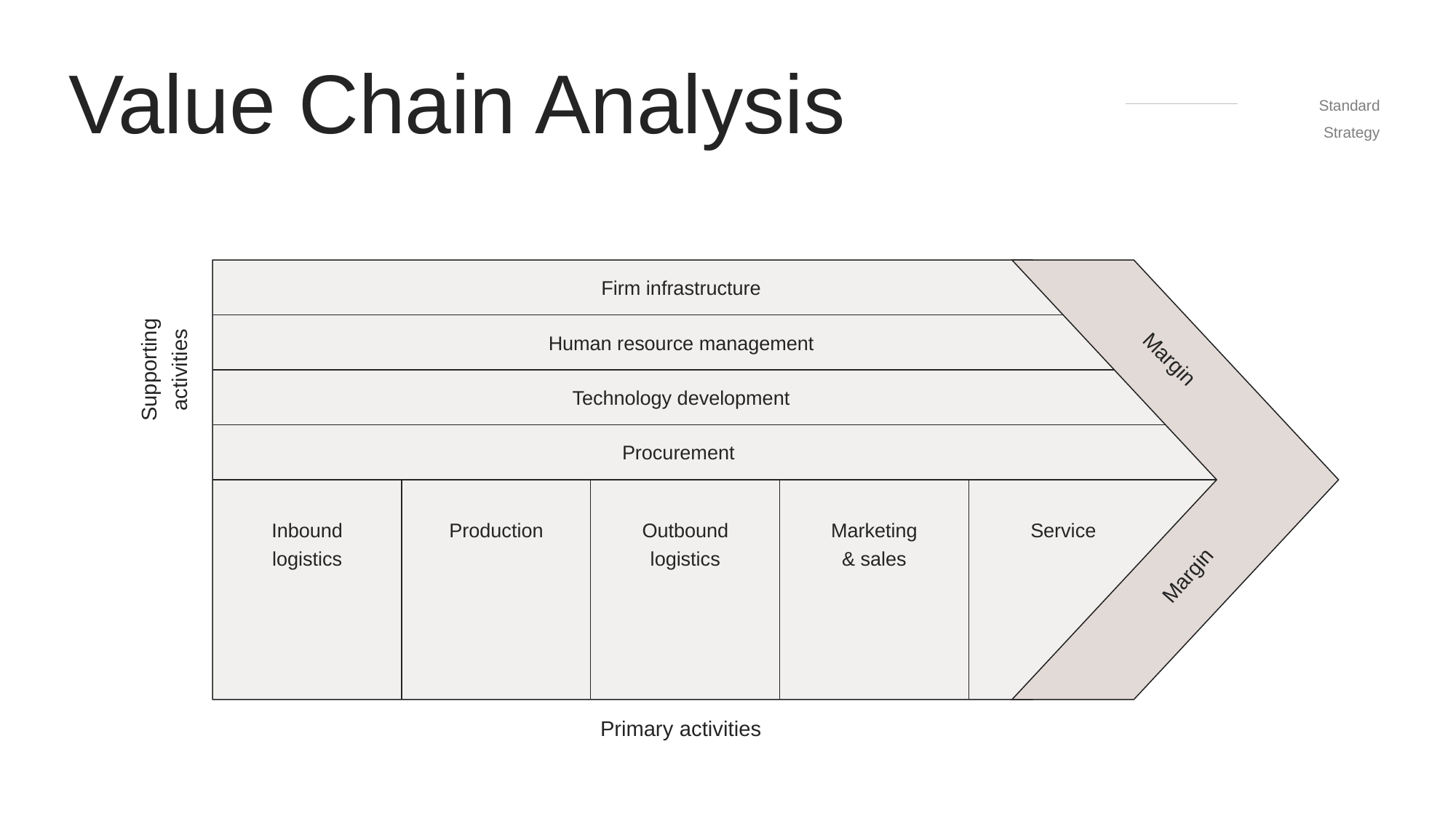

Value Chain Analysis
Standard Strategy

Firm infrastructure
Human resource management
Supporting
activities
Margin
Technology development
Procurement
Inbound
logistics
Production
Outbound
logistics
Marketing
& sales
Service
Margin
Primary activities